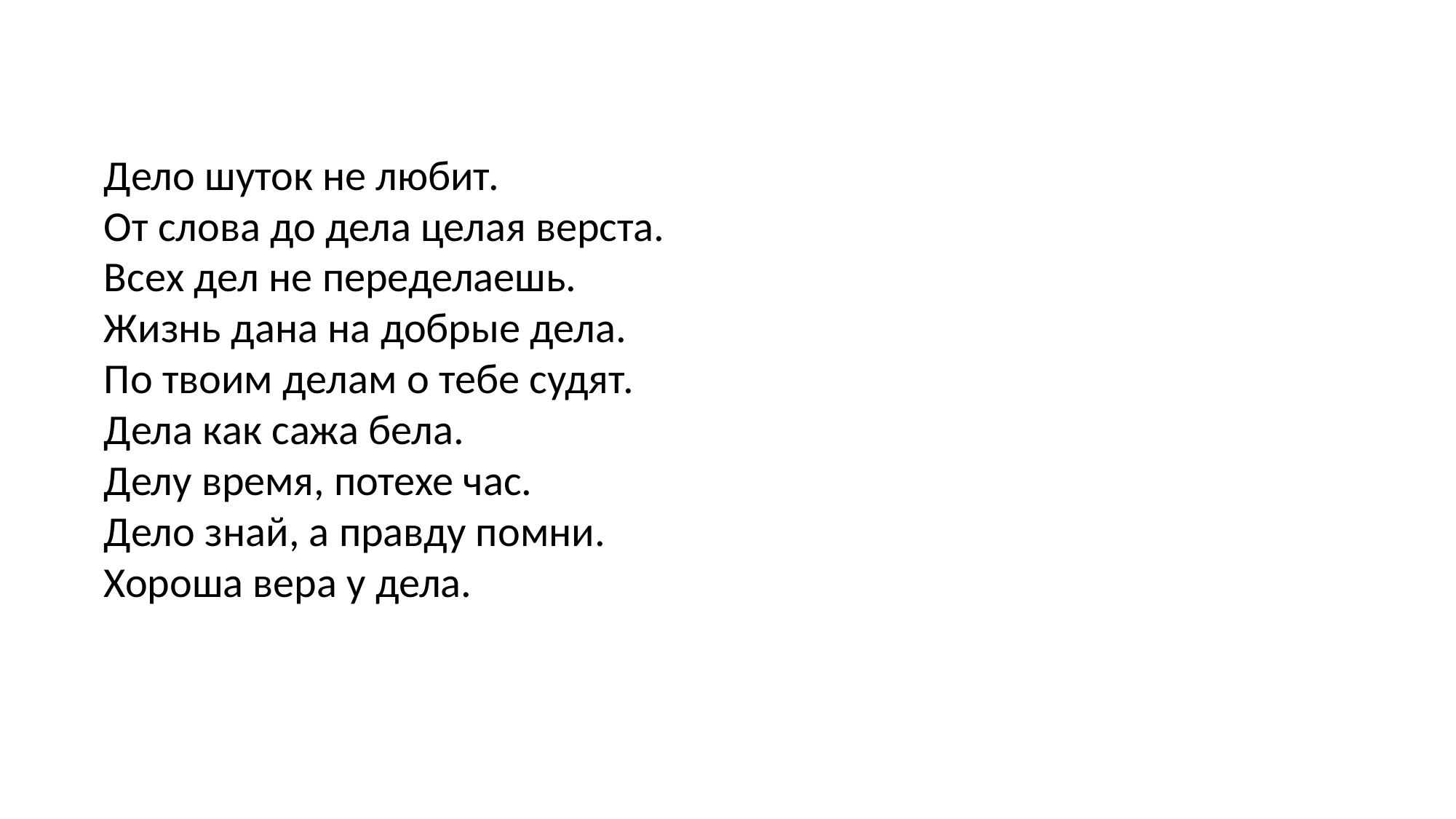

Дело шуток не любит.
От слова до дела целая верста.
Всех дел не переделаешь.
Жизнь дана на добрые дела.
По твоим делам о тебе судят.
Дела как сажа бела.
Делу время, потехе час.
Дело знай, а правду помни.
Хороша вера у дела.